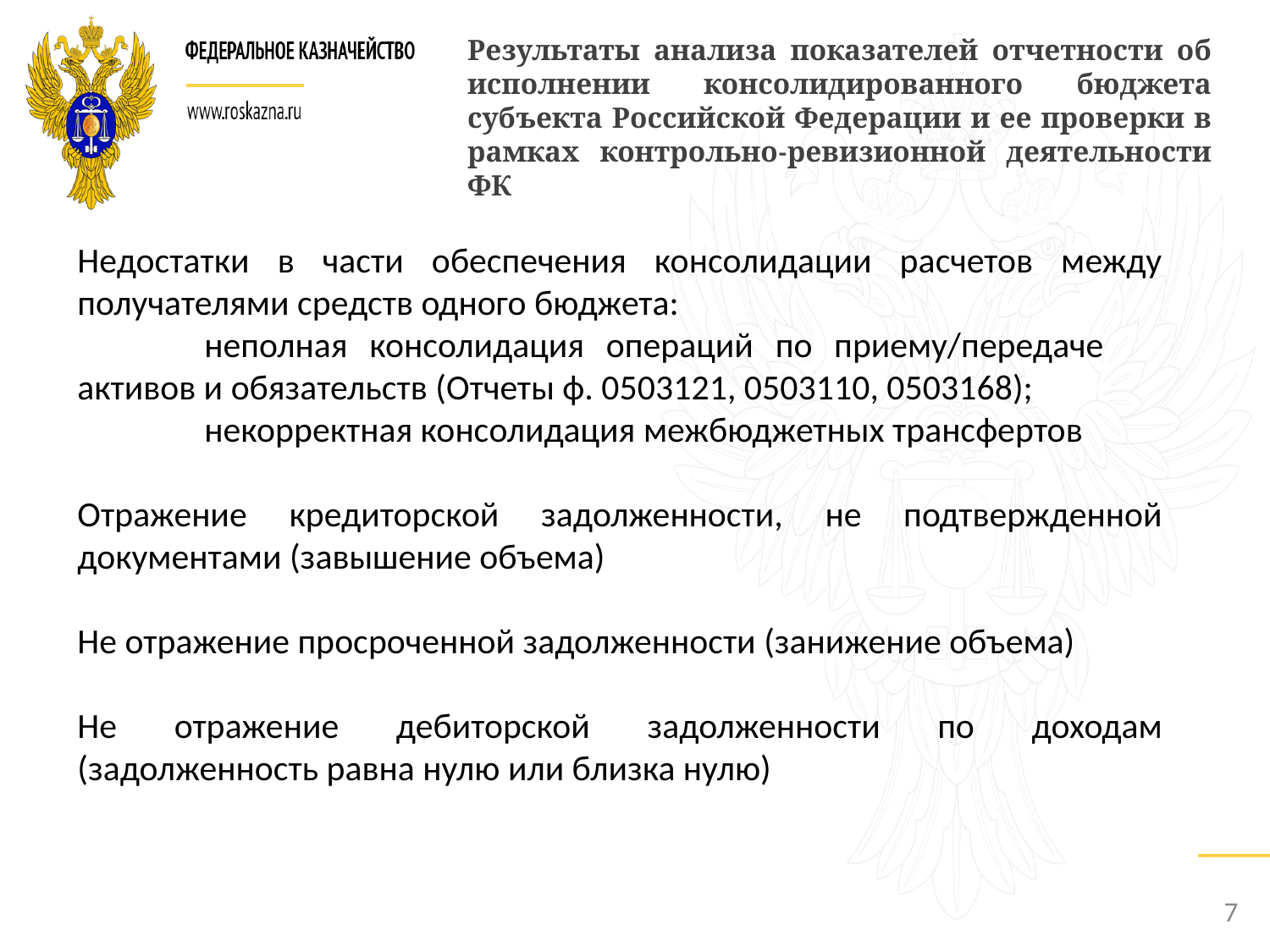

Результаты анализа показателей отчетности об исполнении консолидированного бюджета субъекта Российской Федерации и ее проверки в рамках контрольно-ревизионной деятельности ФК
Недостатки в части обеспечения консолидации расчетов между получателями средств одного бюджета:
	неполная консолидация операций по приему/передаче 	активов и обязательств (Отчеты ф. 0503121, 0503110, 0503168);
	некорректная консолидация межбюджетных трансфертов

Отражение кредиторской задолженности, не подтвержденной документами (завышение объема)

Не отражение просроченной задолженности (занижение объема)

Не отражение дебиторской задолженности по доходам (задолженность равна нулю или близка нулю)

7